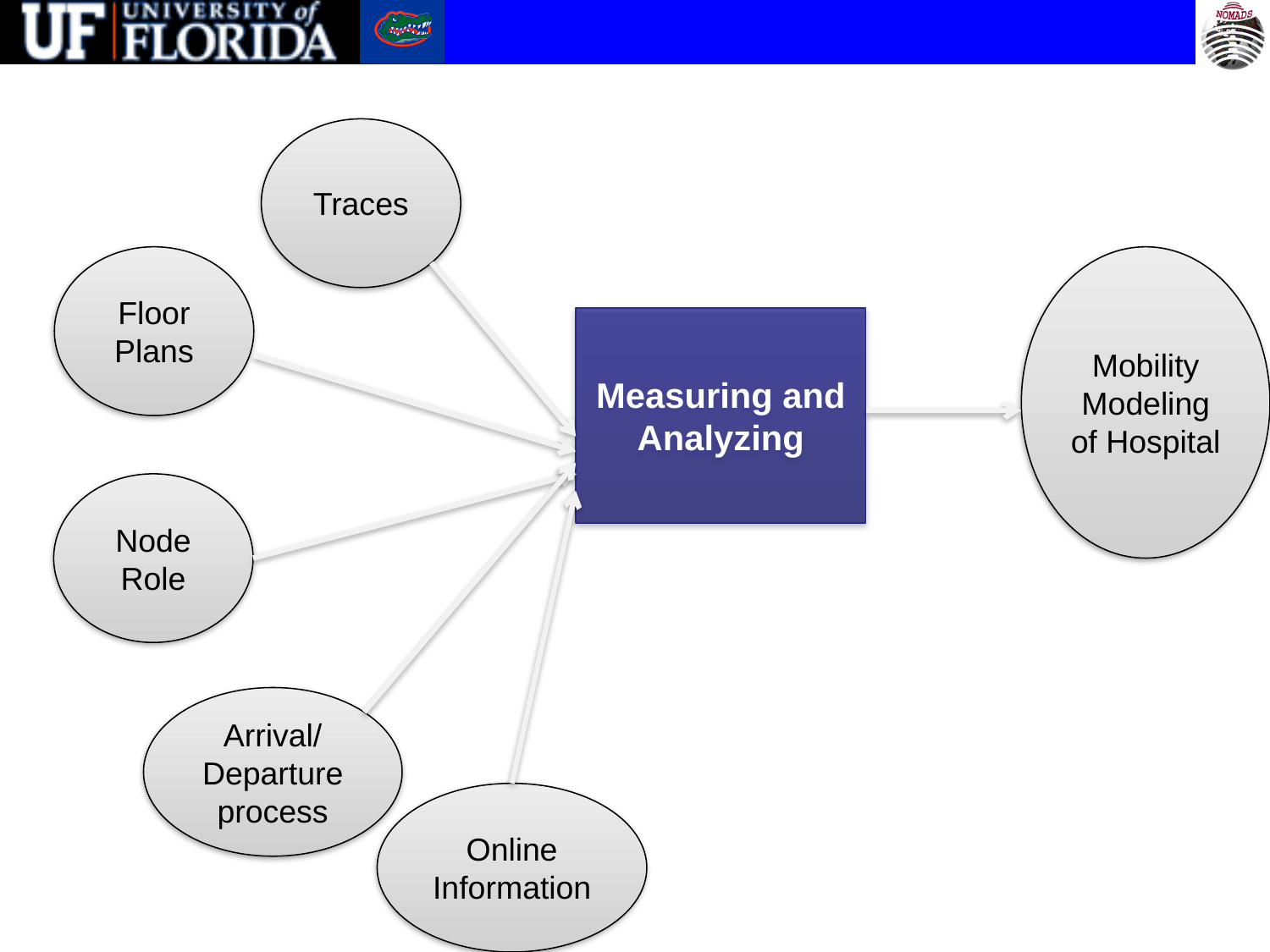

#
Traces
Floor Plans
Mobility Modeling of Hospital
Measuring and Analyzing
Node Role

Arrival/Departure process
Online Information